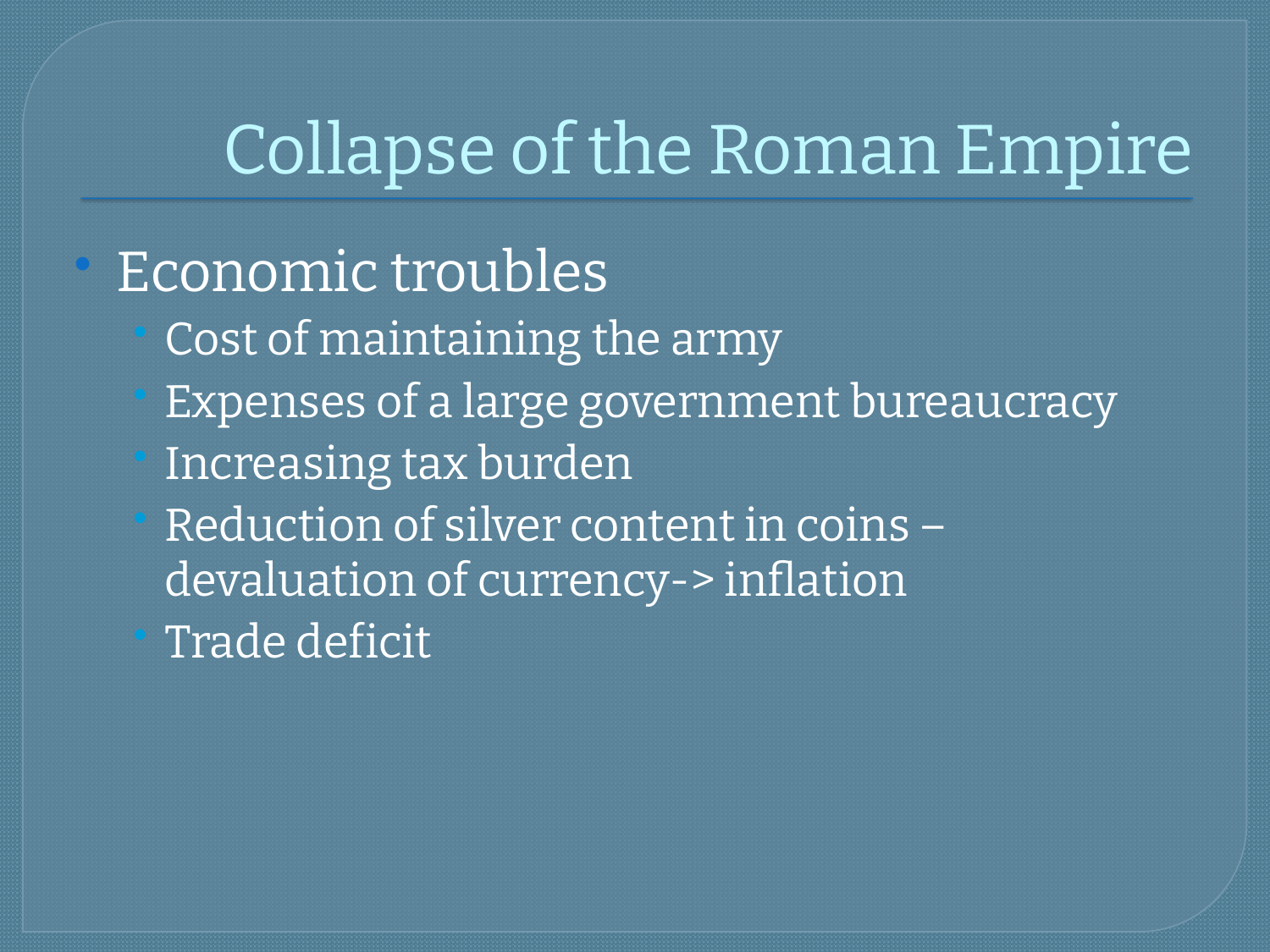

# Collapse of the Roman Empire
Economic troubles
Cost of maintaining the army
Expenses of a large government bureaucracy
Increasing tax burden
Reduction of silver content in coins – devaluation of currency-> inflation
Trade deficit